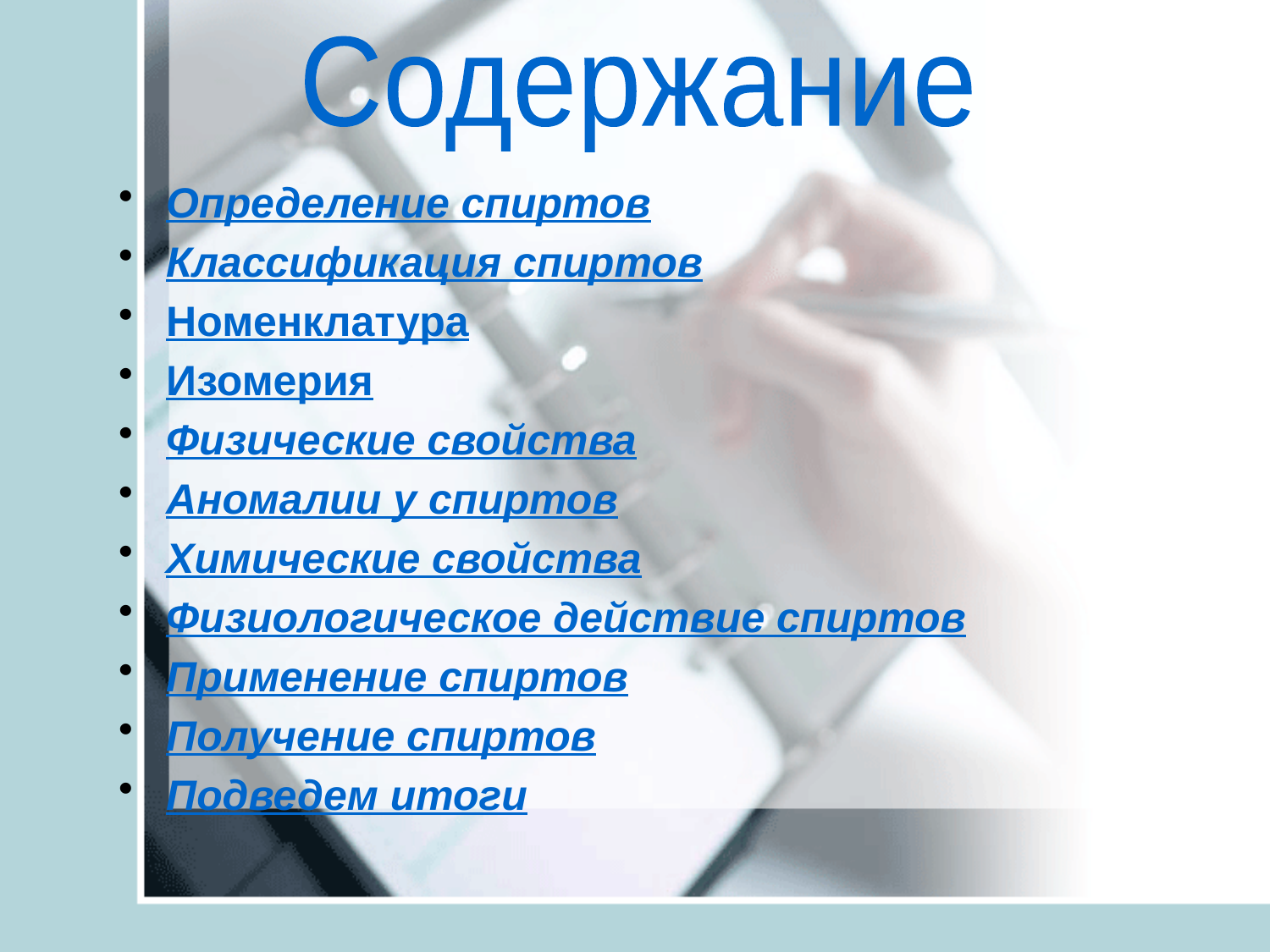

Содержание
Определение спиртов
Классификация спиртов
Номенклатура
Изомерия
Физические свойства
Аномалии у спиртов
Химические свойства
Физиологическое действие спиртов
Применение спиртов
Получение спиртов
Подведем итоги